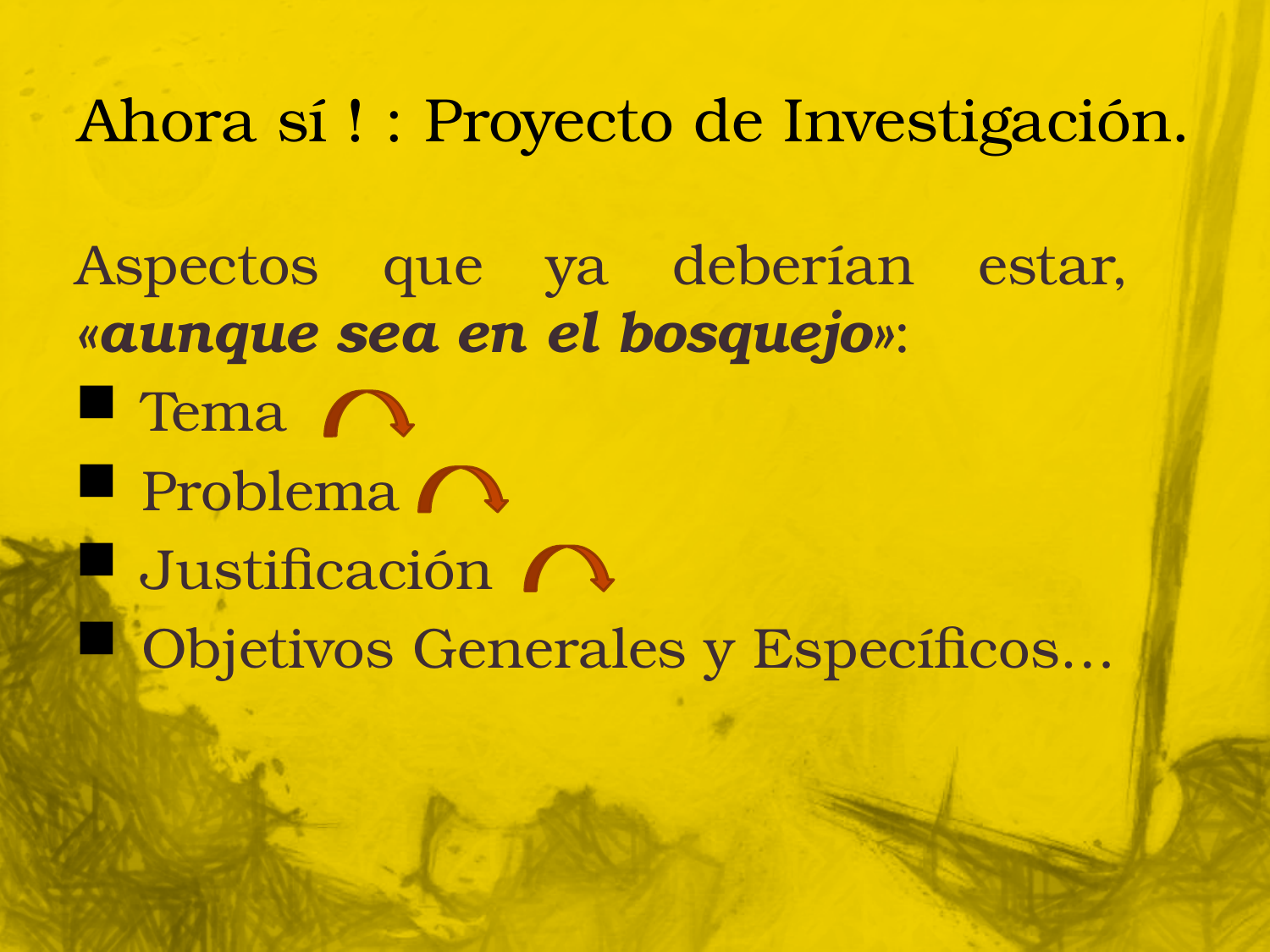

# Ahora sí ! : Proyecto de Investigación.
Aspectos que ya deberían estar,  «aunque sea en el bosquejo»:
 Tema
 Problema
 Justificación
 Objetivos Generales y Específicos…